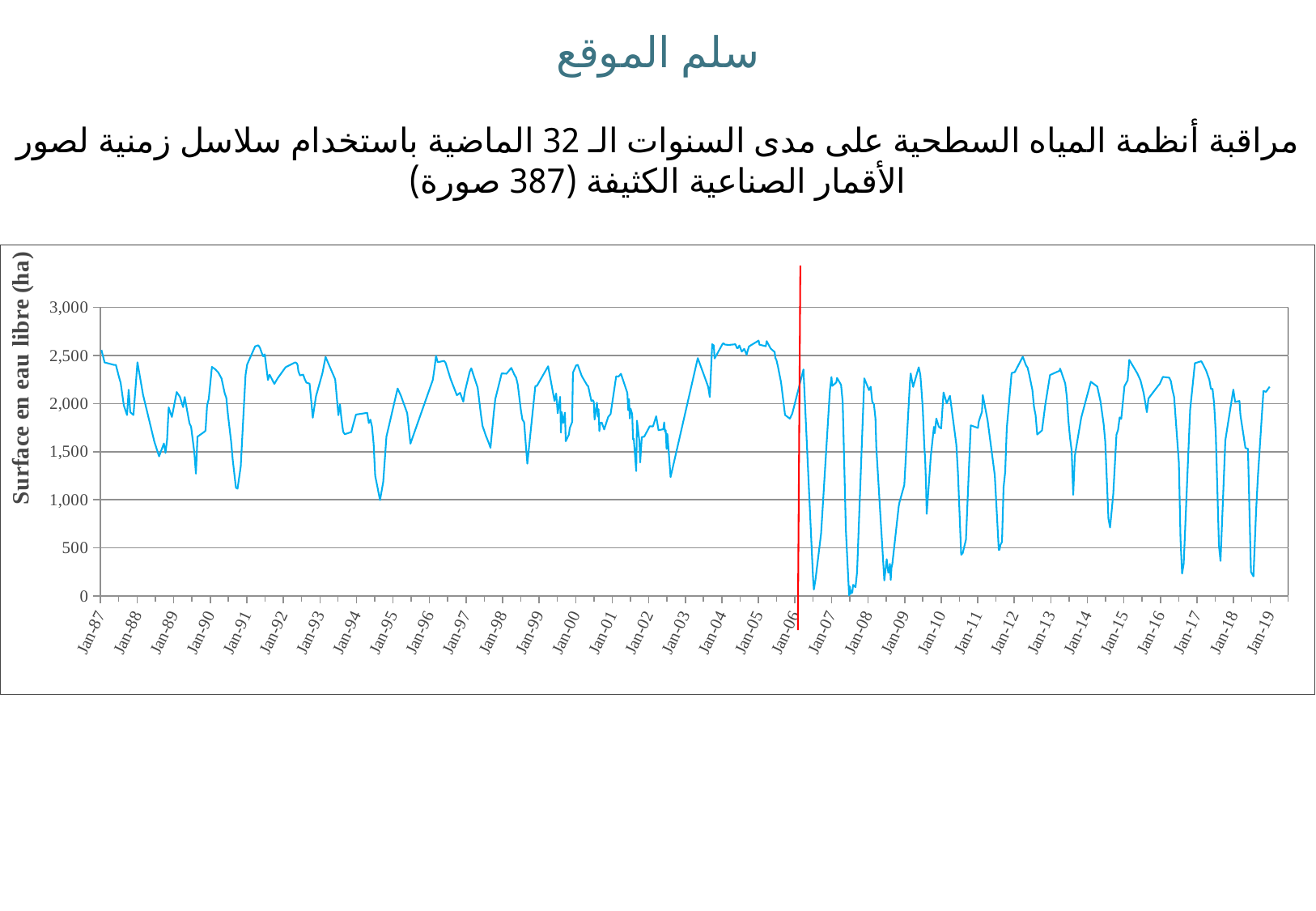

# سلم الموقع
مراقبة أنظمة المياه السطحية على مدى السنوات الـ 32 الماضية باستخدام سلاسل زمنية لصور الأقمار الصناعية الكثيفة (387 صورة)

[unsupported chart]